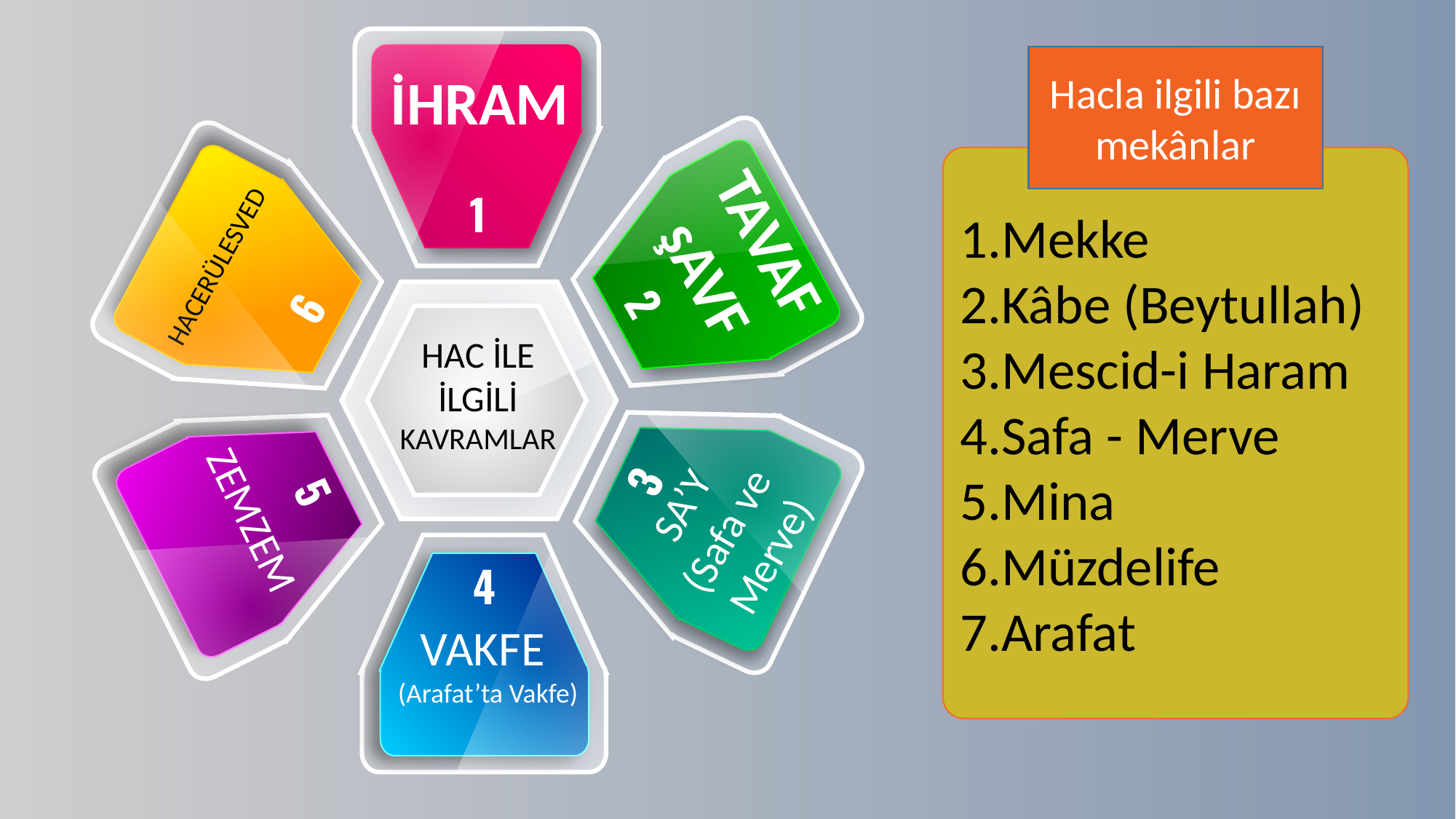

İHRAM
1
Hacla ilgili bazı mekânlar
Mekke
Kâbe (Beytullah)
Mescid-i Haram
Safa - Merve
Mina
Müzdelife
Arafat

TAVAF
şAVF
2

HACERÜLESVED
6

HAC İLE İLGİLİ KAVRAMLAR

SA’Y
(Safa ve Merve)
3

5
ZEMZEM

4
VAKFE
(Arafat’ta Vakfe)